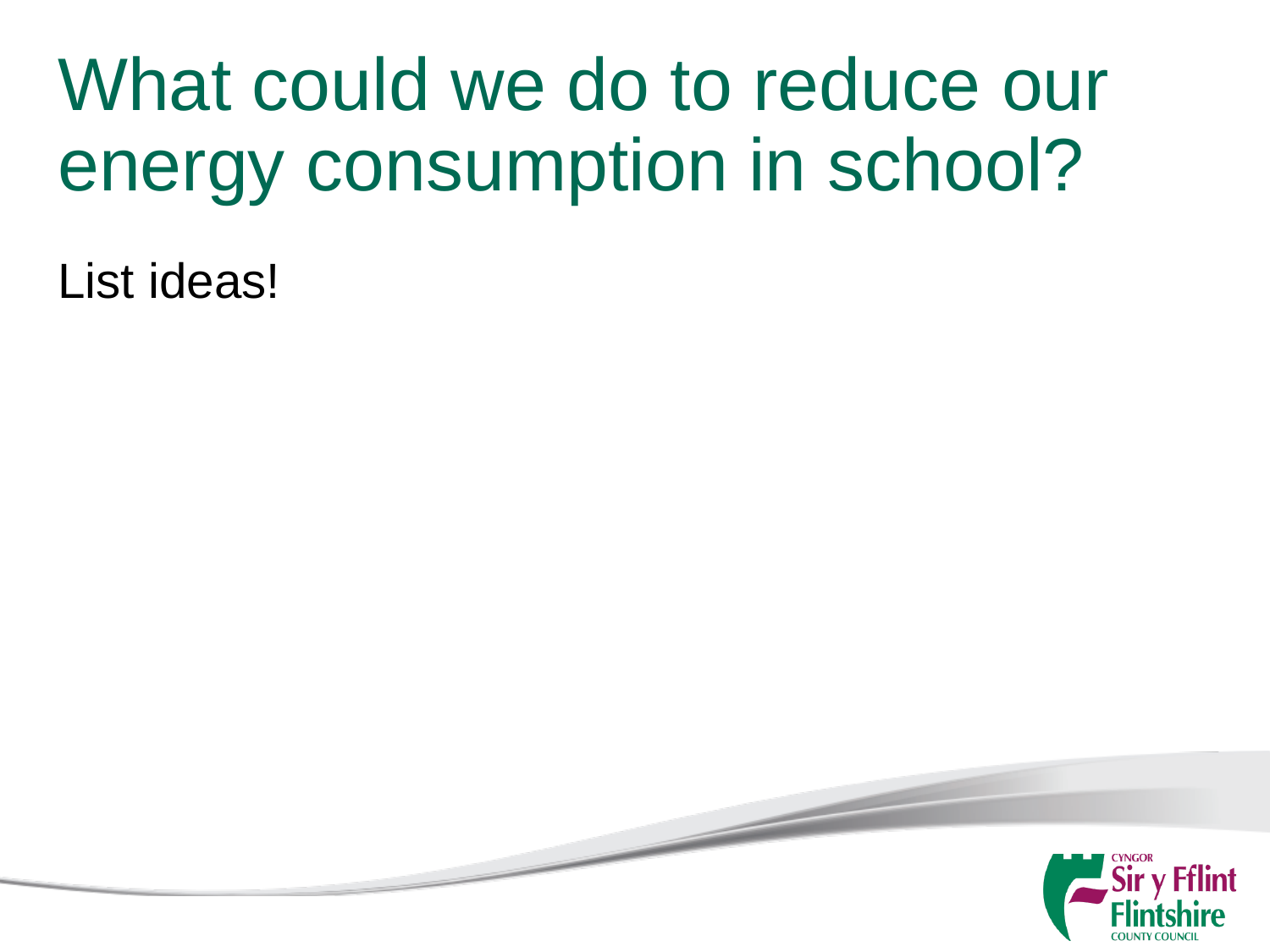

# What could we do to reduce our energy consumption in school?
List ideas!